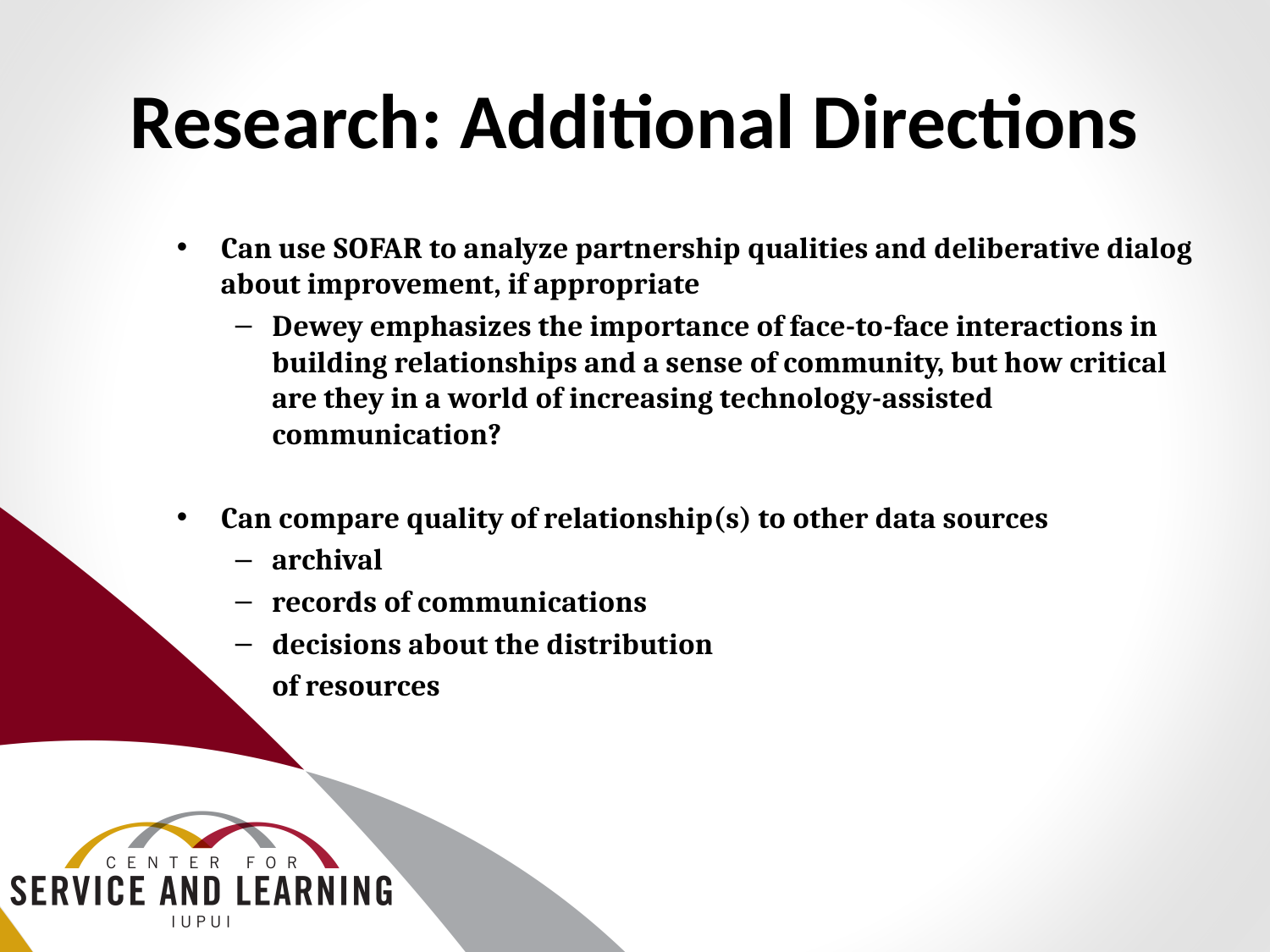

# Research: Additional Directions
Can use SOFAR to analyze partnership qualities and deliberative dialog about improvement, if appropriate
Dewey emphasizes the importance of face-to-face interactions in building relationships and a sense of community, but how critical are they in a world of increasing technology-assisted communication?

Can compare quality of relationship(s) to other data sources
archival
records of communications
decisions about the distribution
	of resources